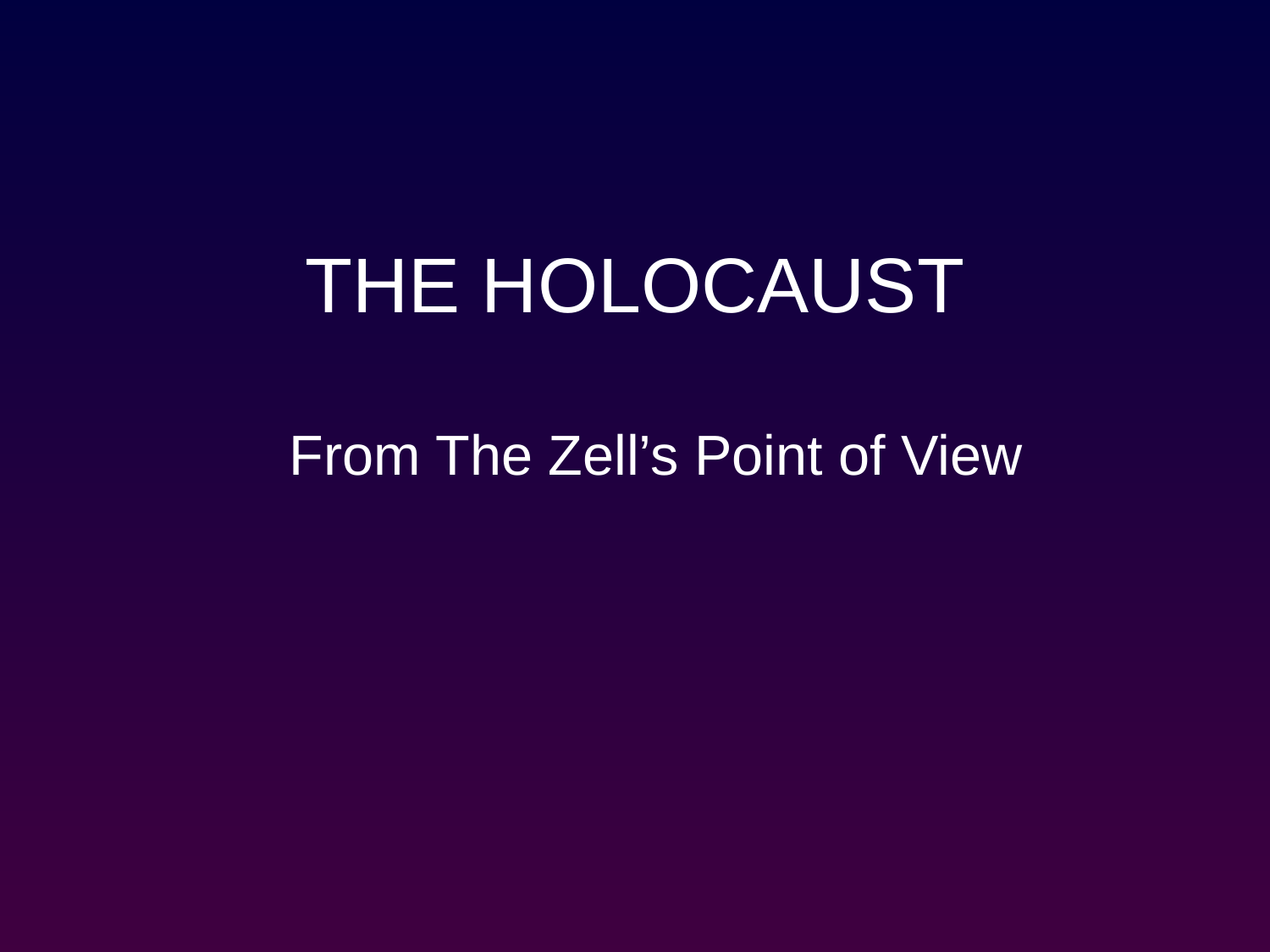

# THE HOLOCAUST
From The Zell’s Point of View